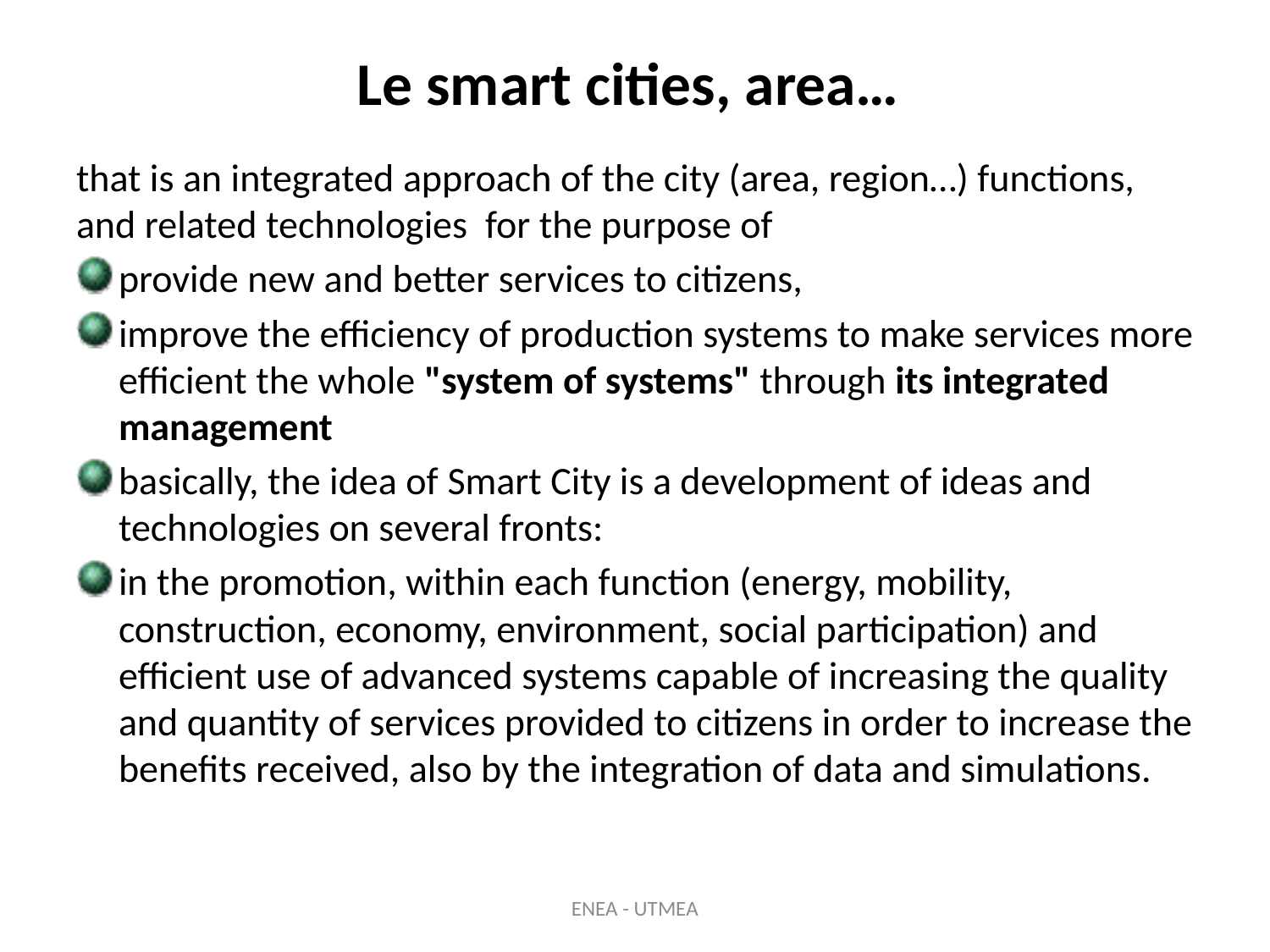

# Le smart cities, area…

that is an integrated approach of the city (area, region…) functions, and related technologies  for the purpose of
provide new and better services to citizens,
improve the efficiency of production systems to make services more efficient the whole "system of systems" through its integrated management
basically, the idea of ​​Smart City is a development of ideas and technologies on several fronts:
in the promotion, within each function (energy, mobility, construction, economy, environment, social participation) and efficient use of advanced systems capable of increasing the quality and quantity of services provided to citizens in order to increase the benefits received, also by the integration of data and simulations.

ENEA - UTMEA